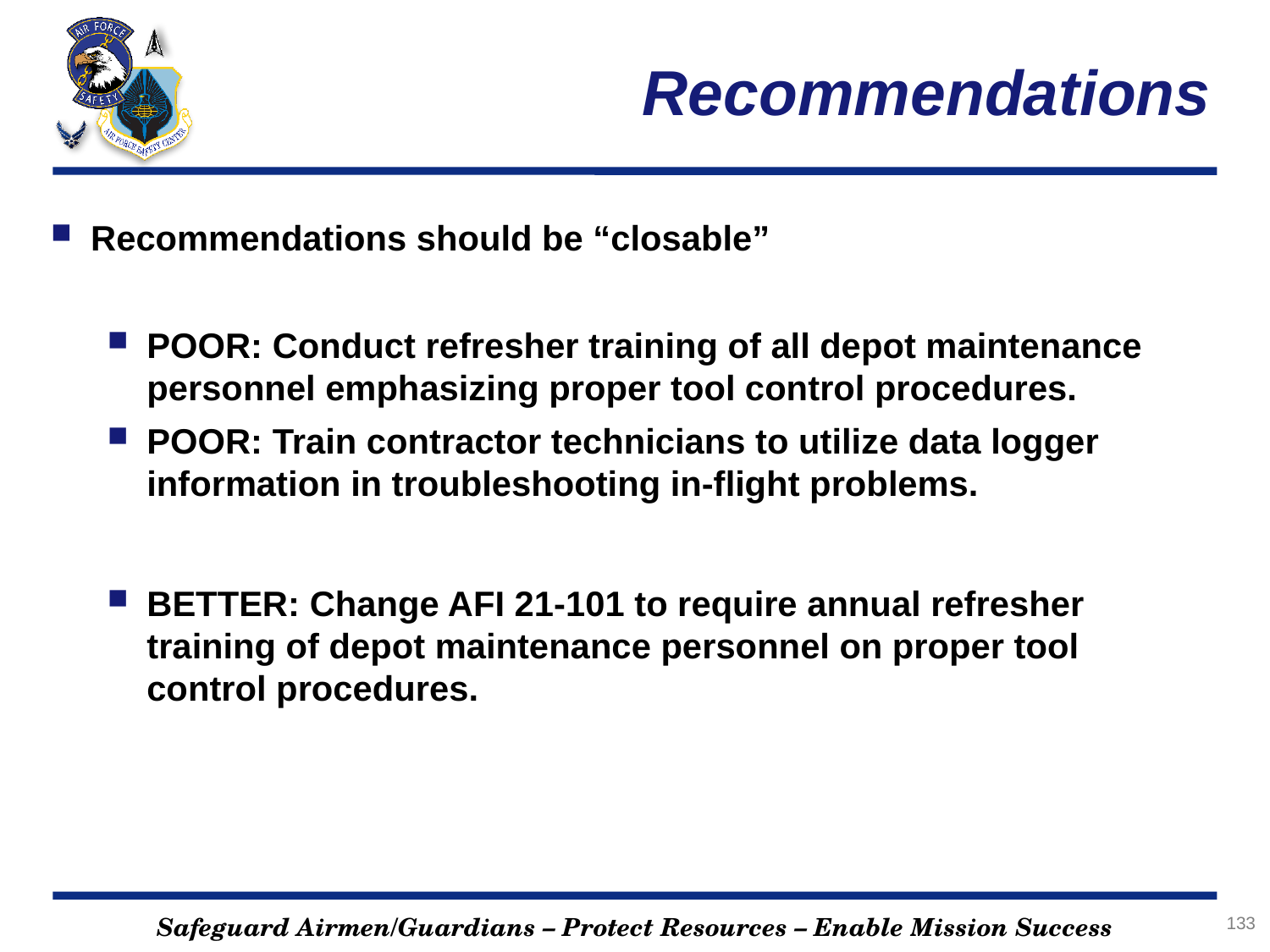

# Recommendations
Recommendations should be “closable”

POOR: Conduct refresher training of all depot maintenance personnel emphasizing proper tool control procedures.
POOR: Train contractor technicians to utilize data logger information in troubleshooting in-flight problems.

BETTER: Change AFI 21-101 to require annual refresher training of depot maintenance personnel on proper tool control procedures.

133